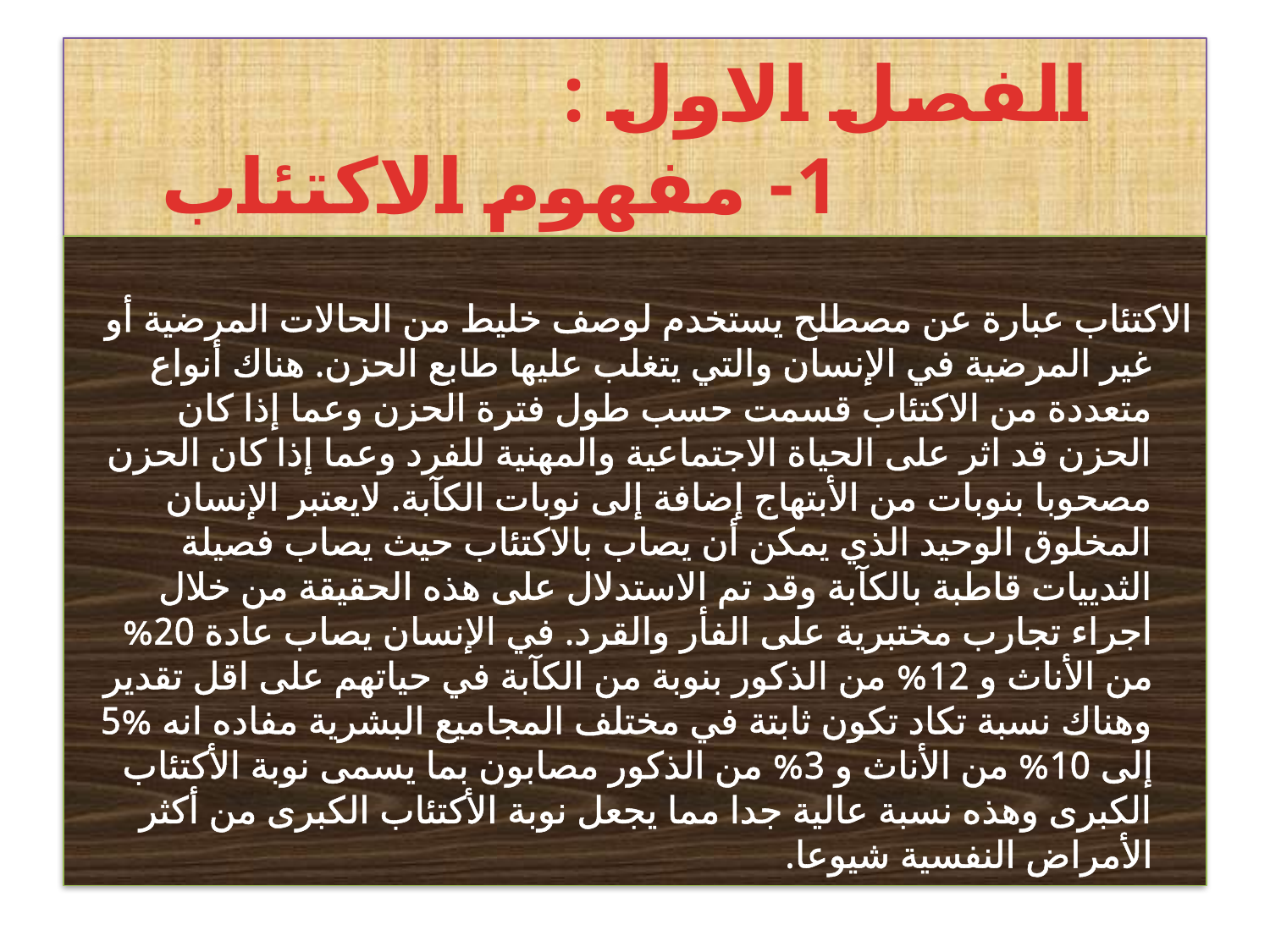

# الفصل الاول : 1- مفهوم الاكتئاب

الاكتئاب عبارة عن مصطلح يستخدم لوصف خليط من الحالات المرضية أو غير المرضية في الإنسان والتي يتغلب عليها طابع الحزن. هناك أنواع متعددة من الاكتئاب قسمت حسب طول فترة الحزن وعما إذا كان الحزن قد اثر على الحياة الاجتماعية والمهنية للفرد وعما إذا كان الحزن مصحوبا بنوبات من الأبتهاج إضافة إلى نوبات الكآبة. لايعتبر الإنسان المخلوق الوحيد الذي يمكن أن يصاب بالاكتئاب حيث يصاب فصيلة الثدييات قاطبة بالكآبة وقد تم الاستدلال على هذه الحقيقة من خلال اجراء تجارب مختبرية على الفأر والقرد. في الإنسان يصاب عادة 20% من الأناث و 12% من الذكور بنوبة من الكآبة في حياتهم على اقل تقدير وهناك نسبة تكاد تكون ثابتة في مختلف المجاميع البشرية مفاده انه %5 إلى 10% من الأناث و 3% من الذكور مصابون بما يسمى نوبة الأكتئاب الكبرى وهذه نسبة عالية جدا مما يجعل نوبة الأكتئاب الكبرى من أكثر الأمراض النفسية شيوعا.